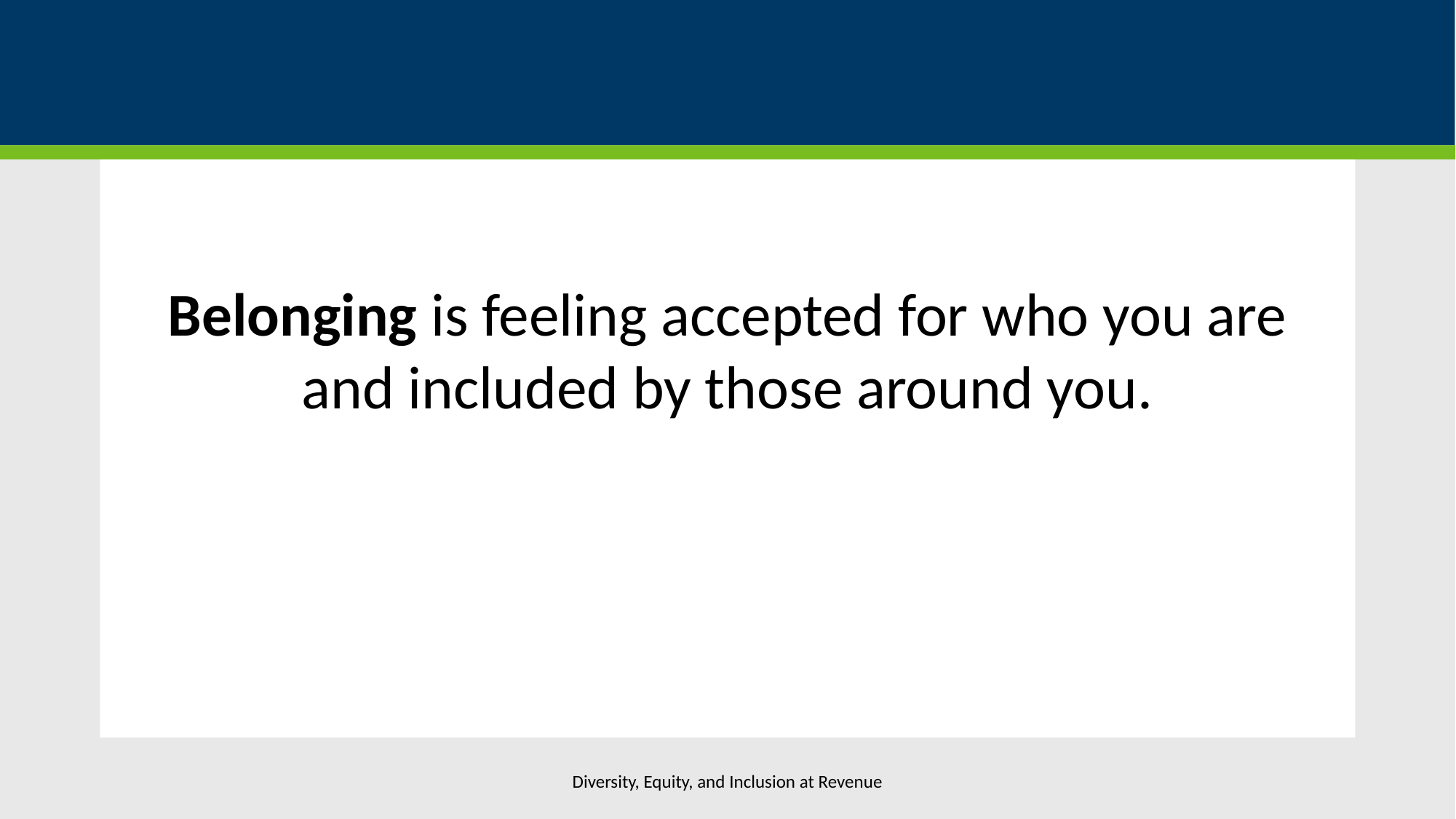

Belonging is feeling accepted for who you are and included by those around you.

Diversity, Equity, and Inclusion at Revenue